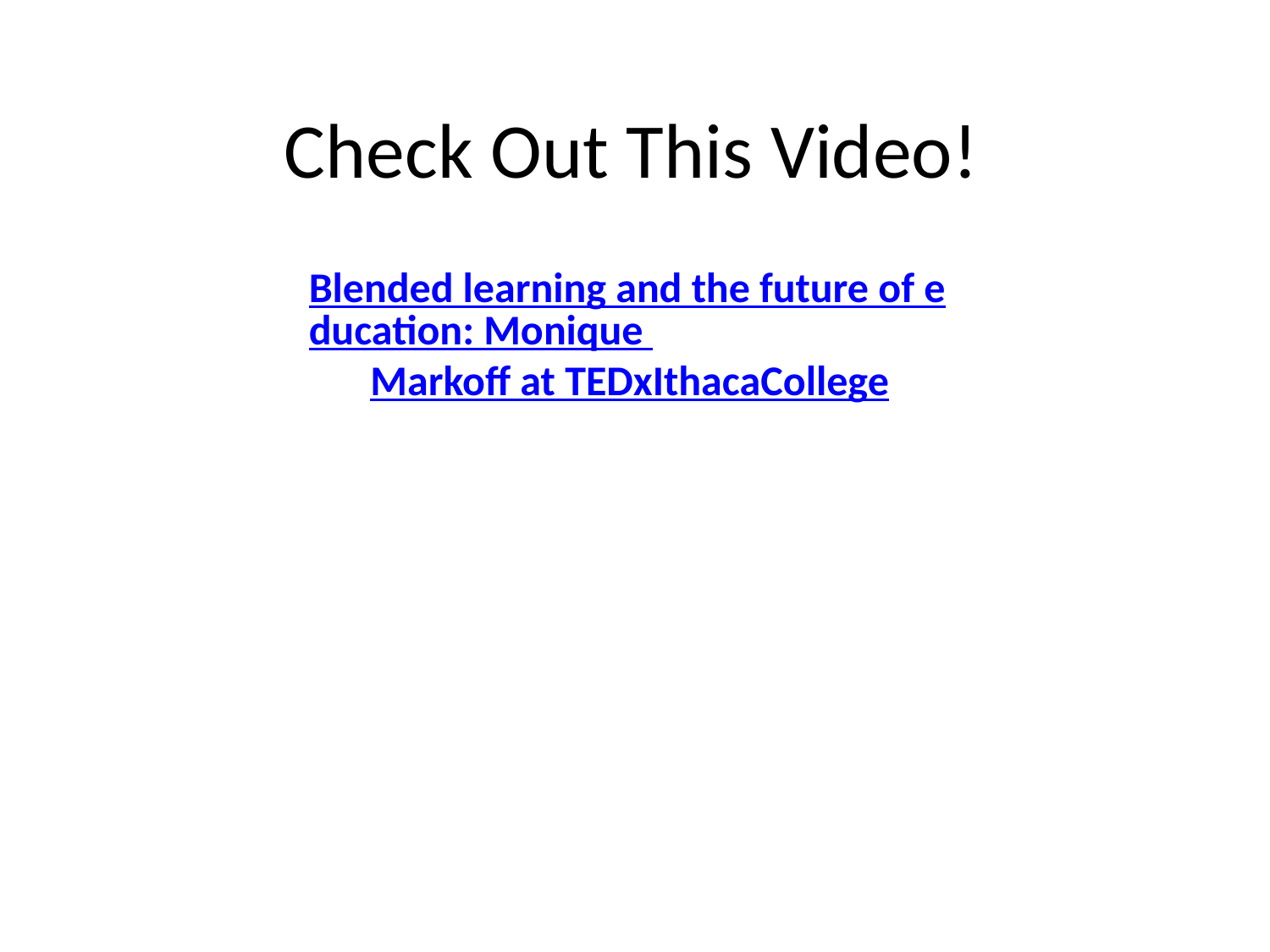

# Check Out This Video!

Blended learning and the future of education: Monique Markoff at TEDxIthacaCollege